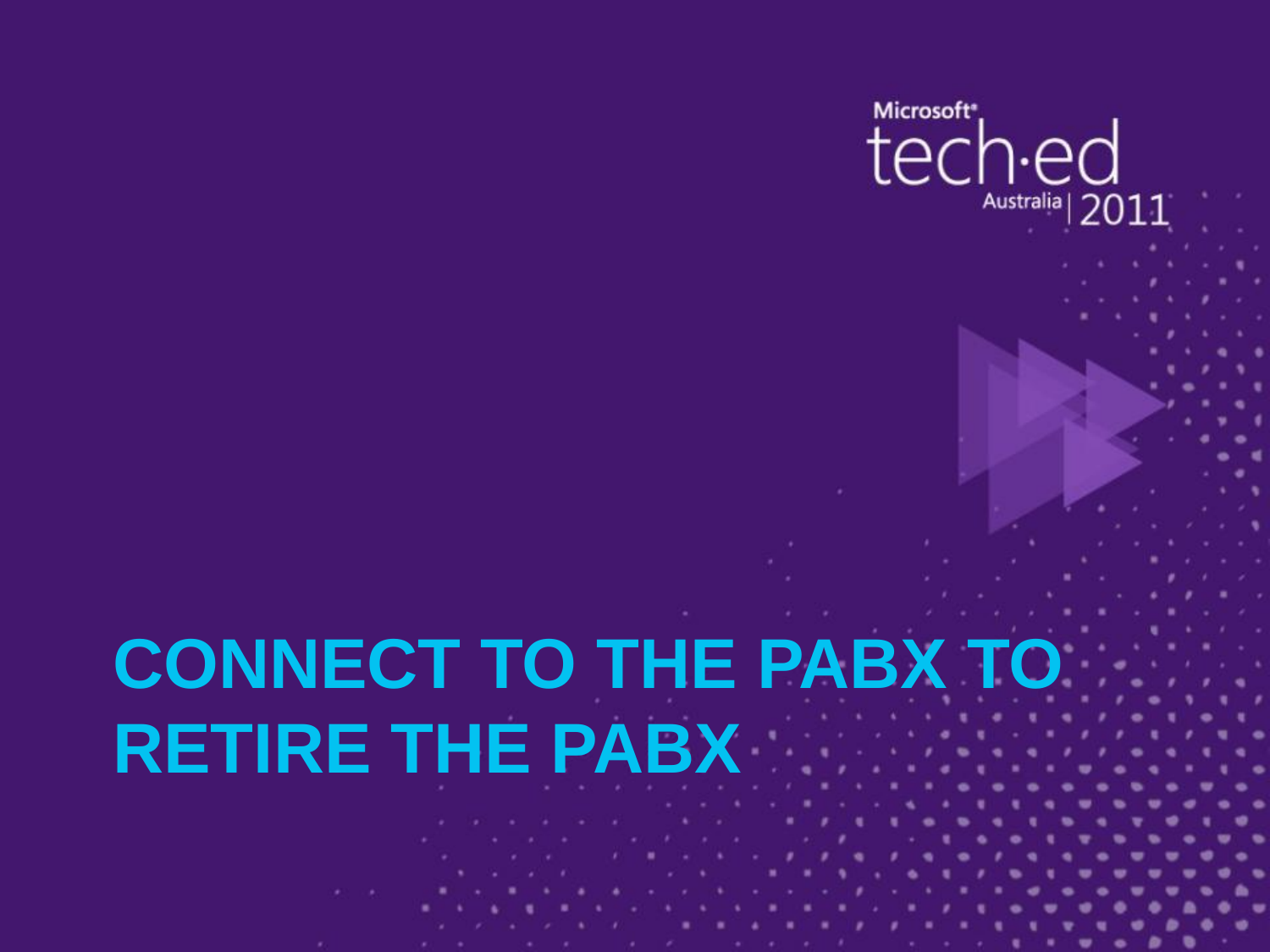

# Connect to the PABX to Retire the PABX